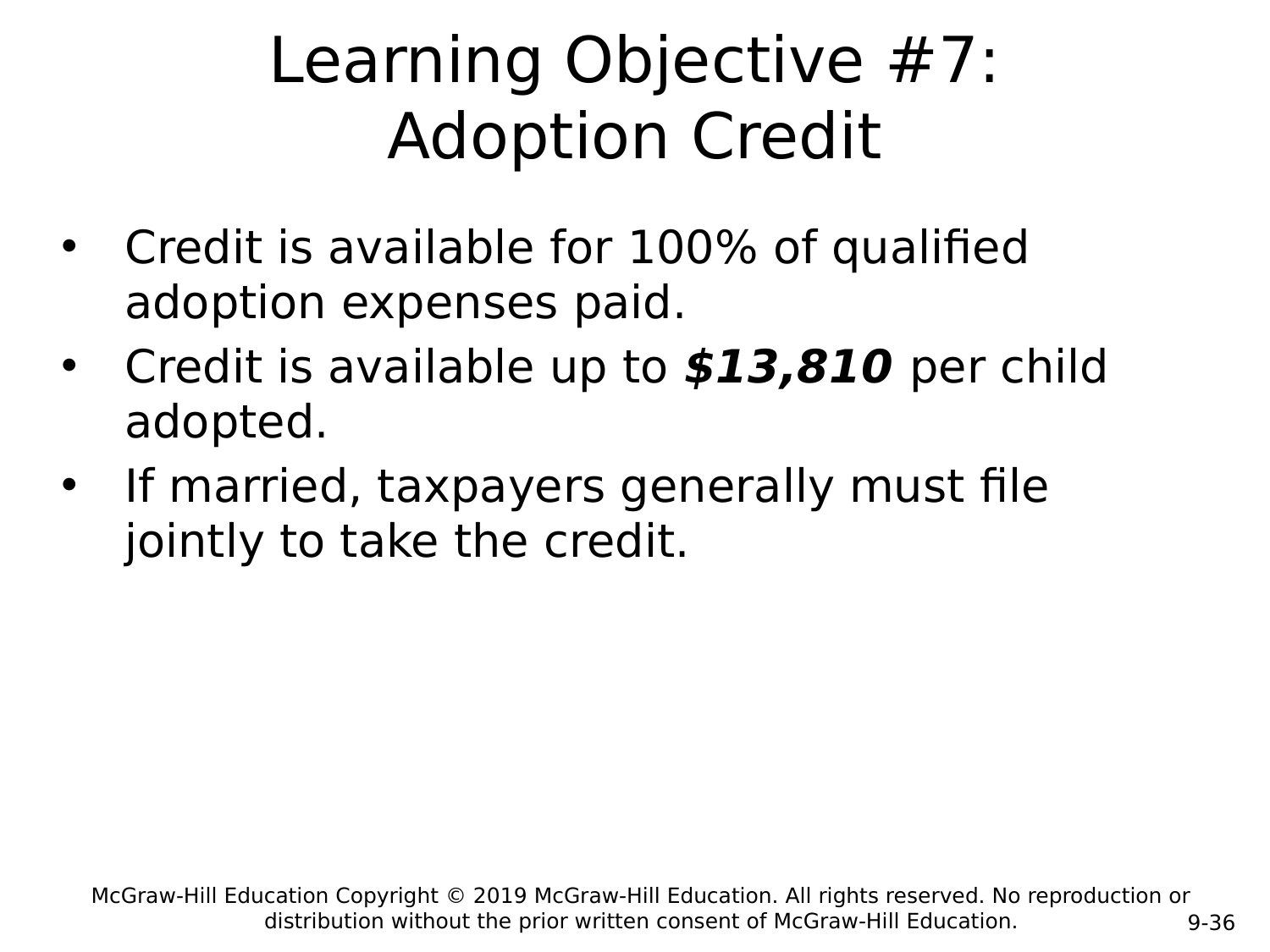

# Learning Objective #7: Adoption Credit
Credit is available for 100% of qualified adoption expenses paid.
Credit is available up to $13,810 per child adopted.
If married, taxpayers generally must file jointly to take the credit.
McGraw-Hill Education Copyright © 2019 McGraw-Hill Education. All rights reserved. No reproduction or distribution without the prior written consent of McGraw-Hill Education.
9-36